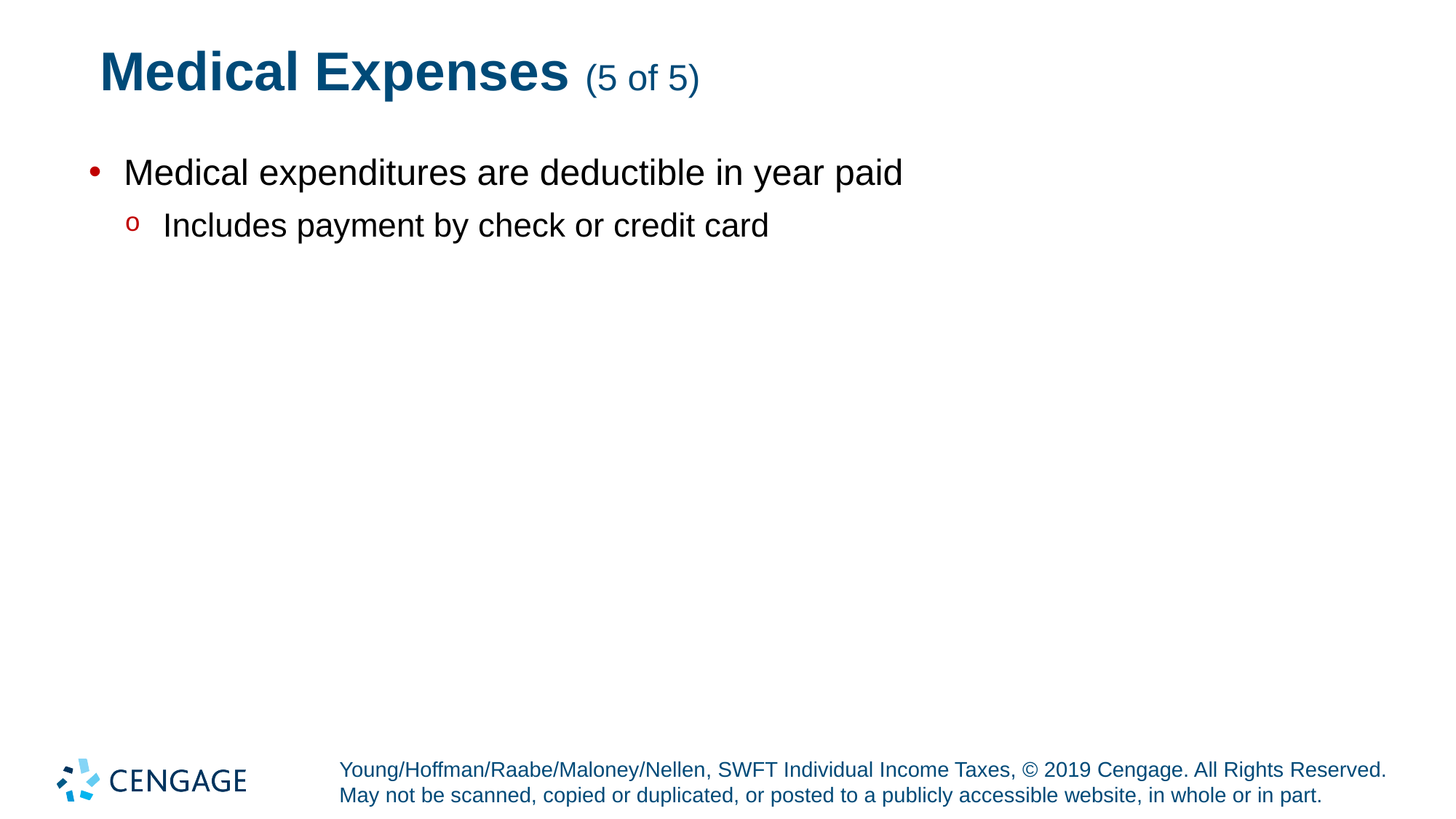

# Medical Expenses (5 of 5)
Medical expenditures are deductible in year paid
Includes payment by check or credit card